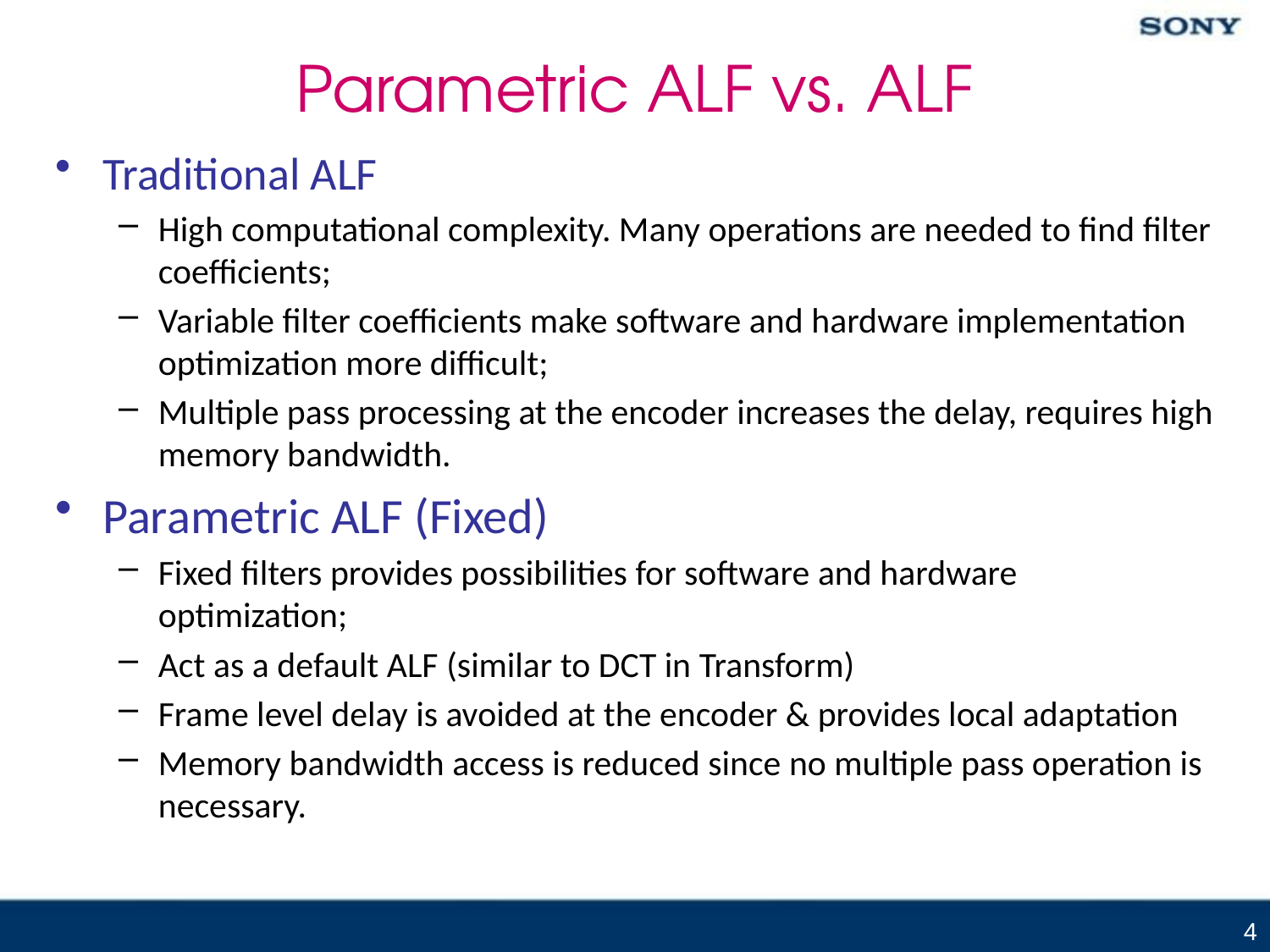

# Parametric ALF vs. ALF
Traditional ALF
High computational complexity. Many operations are needed to find filter coefficients;
Variable filter coefficients make software and hardware implementation optimization more difficult;
Multiple pass processing at the encoder increases the delay, requires high memory bandwidth.
Parametric ALF (Fixed)
Fixed filters provides possibilities for software and hardware optimization;
Act as a default ALF (similar to DCT in Transform)
Frame level delay is avoided at the encoder & provides local adaptation
Memory bandwidth access is reduced since no multiple pass operation is necessary.

4